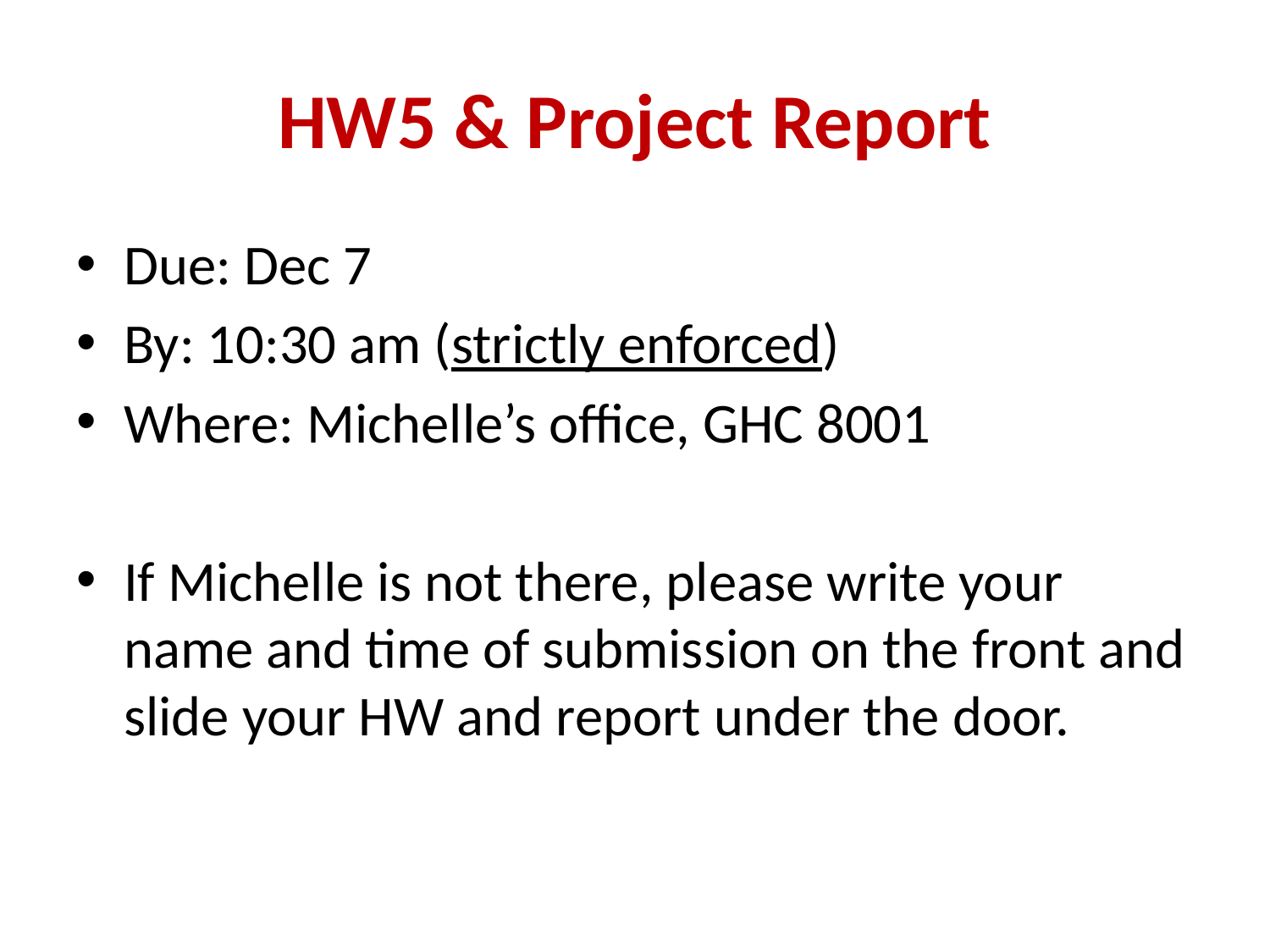

# HW5 & Project Report
Due: Dec 7
By: 10:30 am (strictly enforced)
Where: Michelle’s office, GHC 8001

If Michelle is not there, please write your name and time of submission on the front and slide your HW and report under the door.